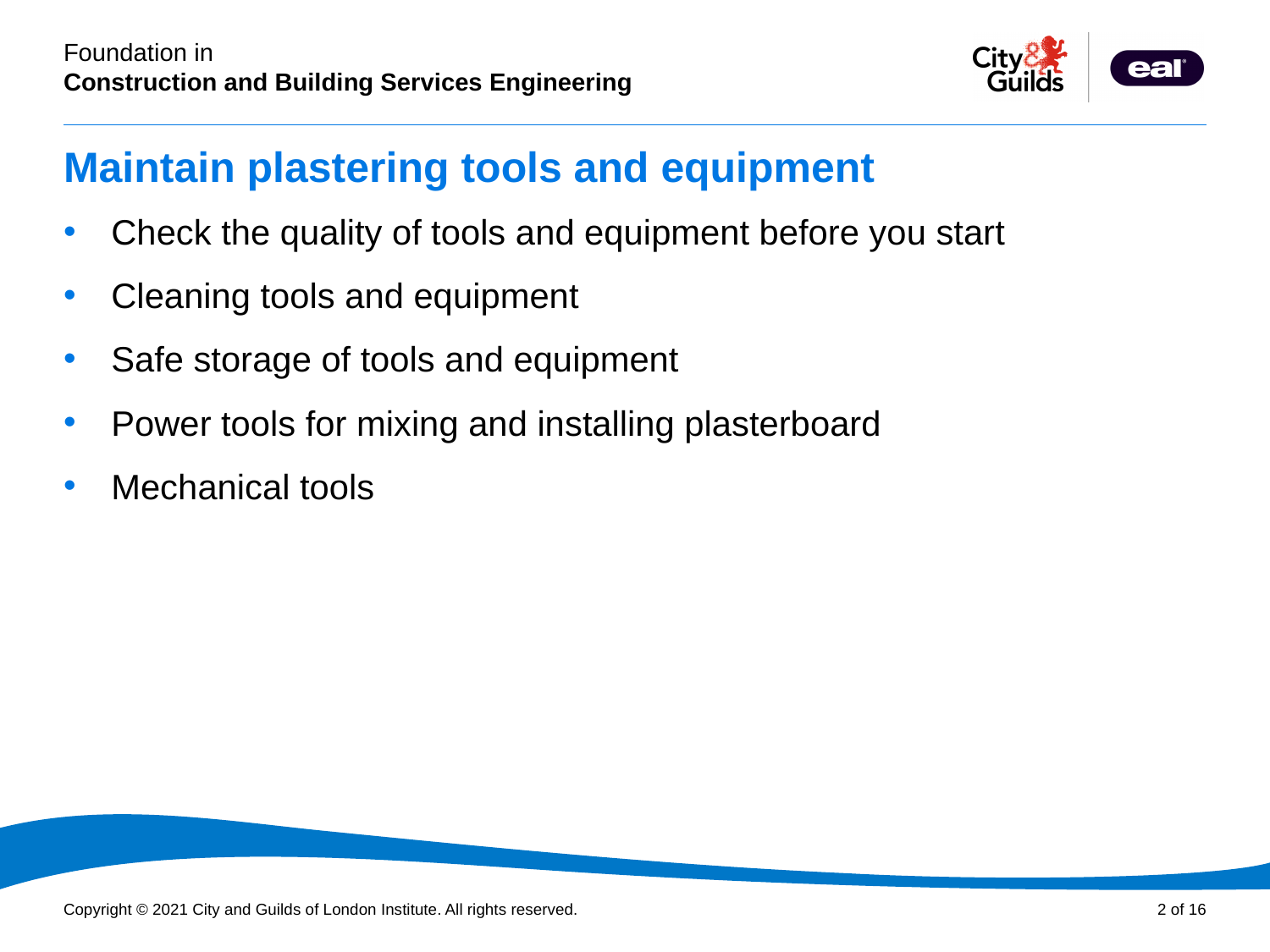

# Maintain plastering tools and equipment
Check the quality of tools and equipment before you start
Cleaning tools and equipment
Safe storage of tools and equipment
Power tools for mixing and installing plasterboard
Mechanical tools